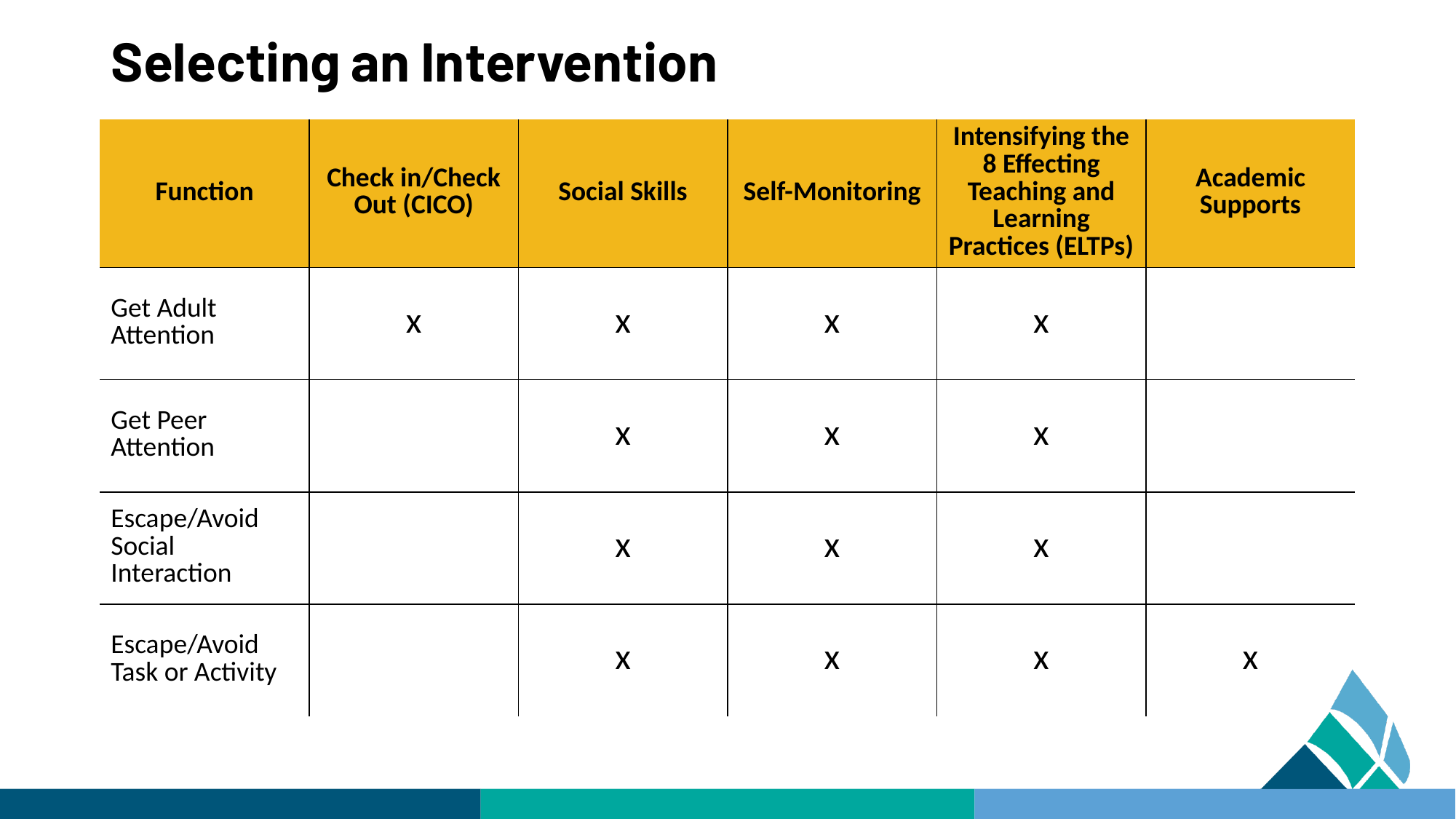

# Selecting an Intervention

| Function | Check in/Check Out (CICO) | Social Skills | Self-Monitoring | Intensifying the 8 Effecting Teaching and Learning Practices (ELTPs) | Academic Supports |
| --- | --- | --- | --- | --- | --- |
| Get Adult Attention | x | x | x | x |  |
| Get Peer Attention |  | x | x | x |  |
| Escape/Avoid Social Interaction |  | x | x | x |  |
| Escape/Avoid Task or Activity |  | x | x | x | x |